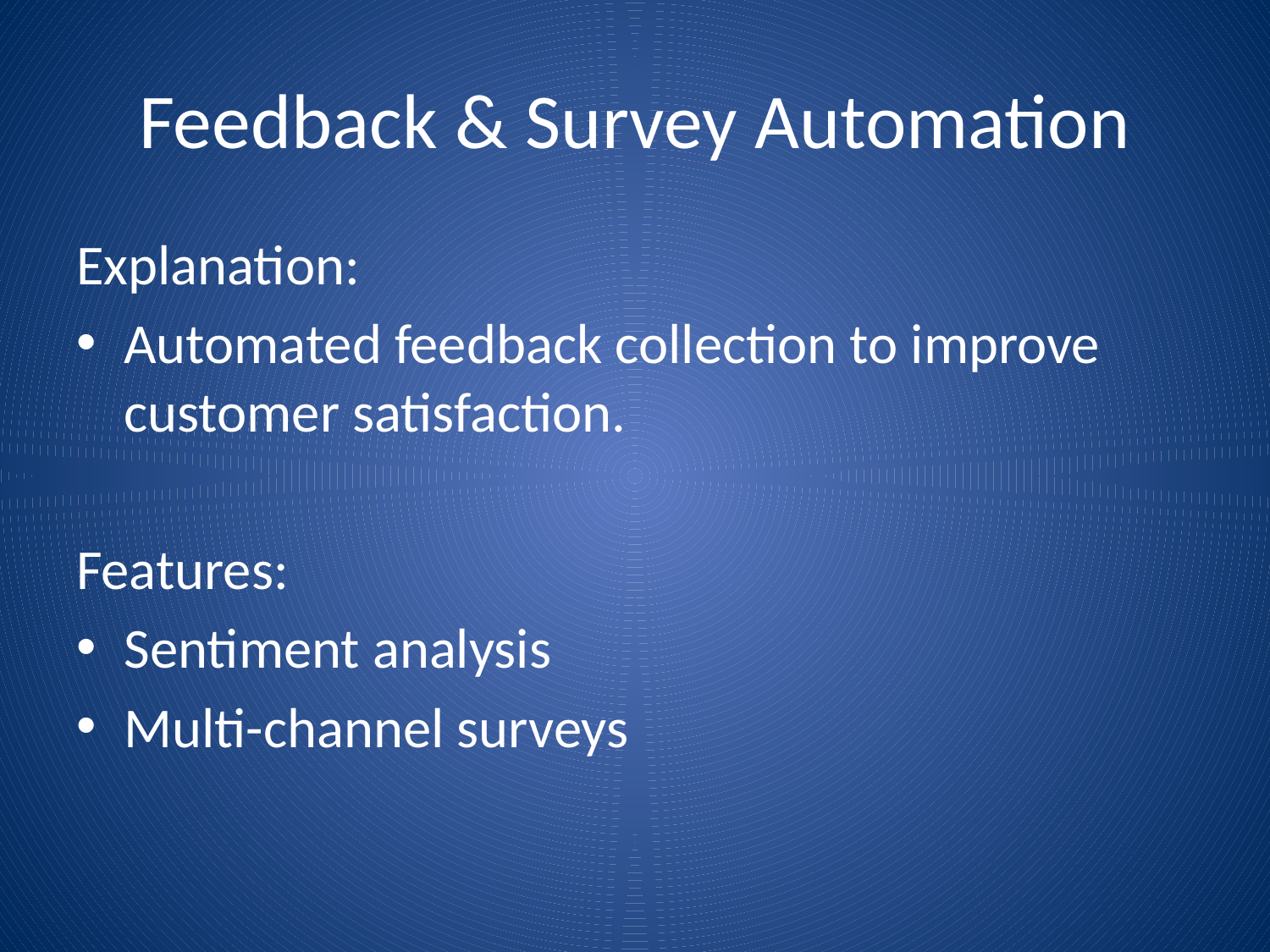

# Feedback & Survey Automation
Explanation:
Automated feedback collection to improve customer satisfaction.

Features:
Sentiment analysis
Multi-channel surveys